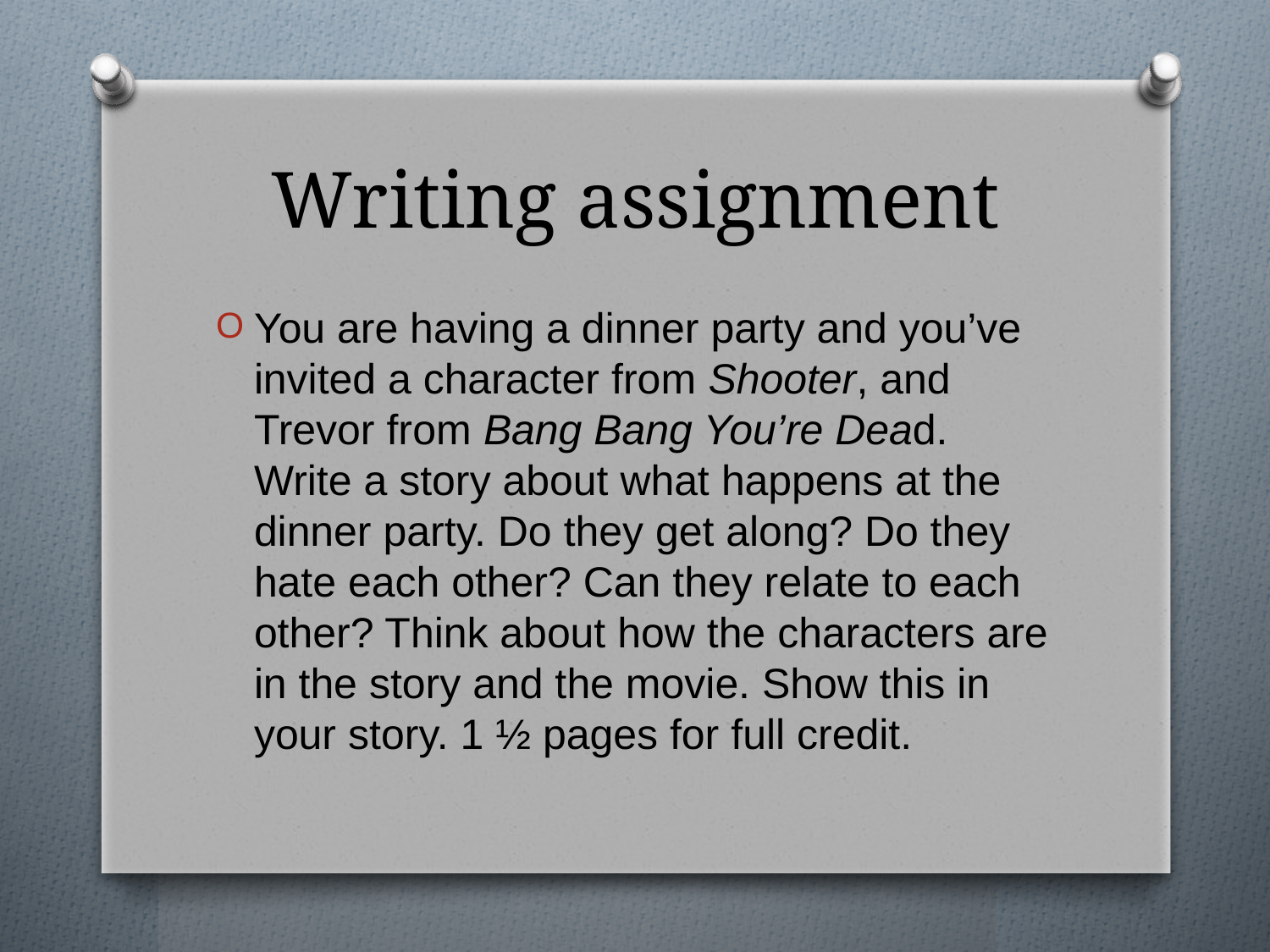

# Writing assignment
You are having a dinner party and you’ve invited a character from Shooter, and Trevor from Bang Bang You’re Dead. Write a story about what happens at the dinner party. Do they get along? Do they hate each other? Can they relate to each other? Think about how the characters are in the story and the movie. Show this in your story. 1 ½ pages for full credit.